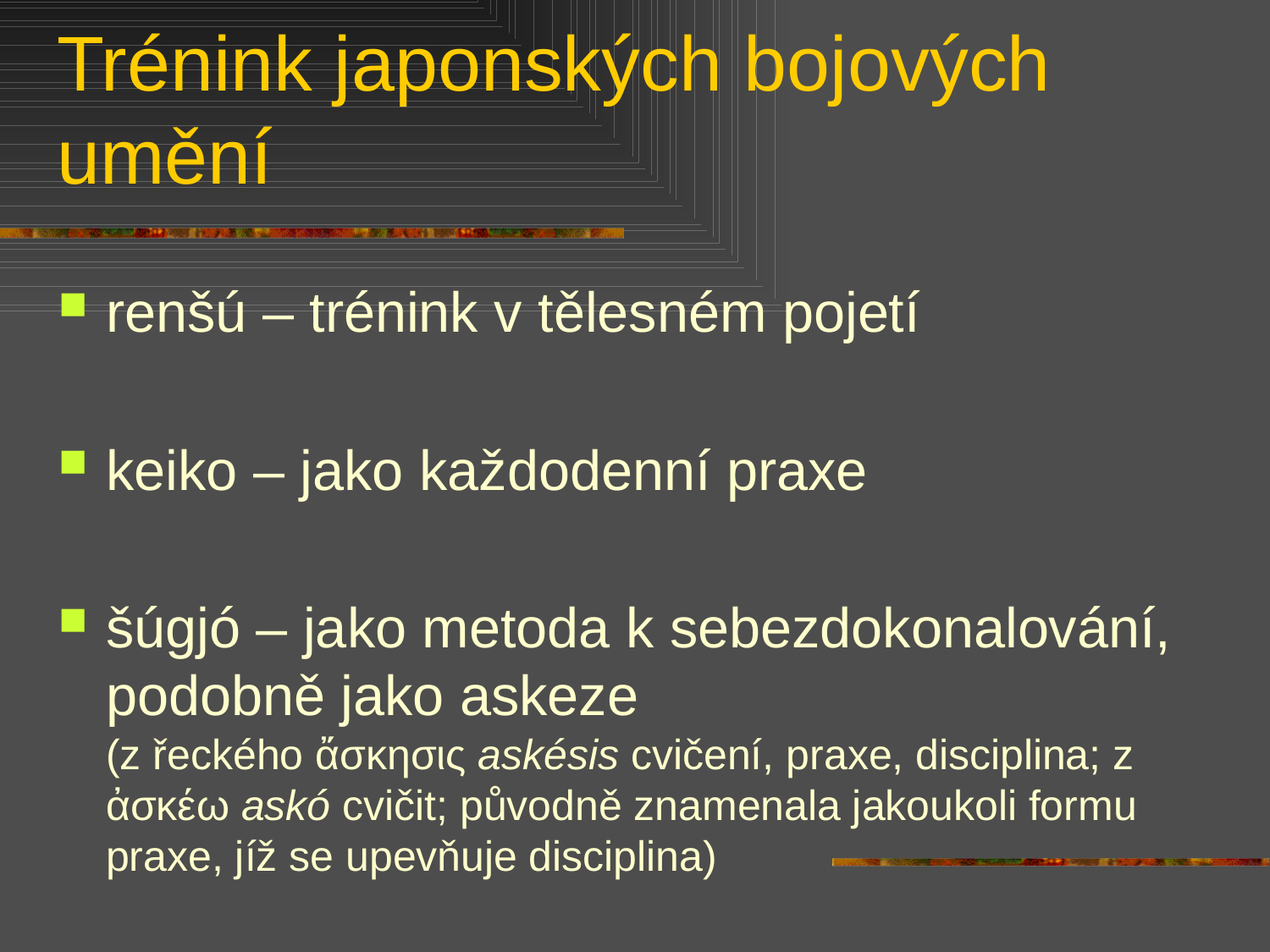

# Trénink japonských bojových umění
renšú – trénink v tělesném pojetí

keiko – jako každodenní praxe

šúgjó – jako metoda k sebezdokonalování, podobně jako askeze (z řeckého ἄσκησις askésis cvičení, praxe, disciplina; z ἀσκέω askó cvičit; původně znamenala jakoukoli formu praxe, jíž se upevňuje disciplina)